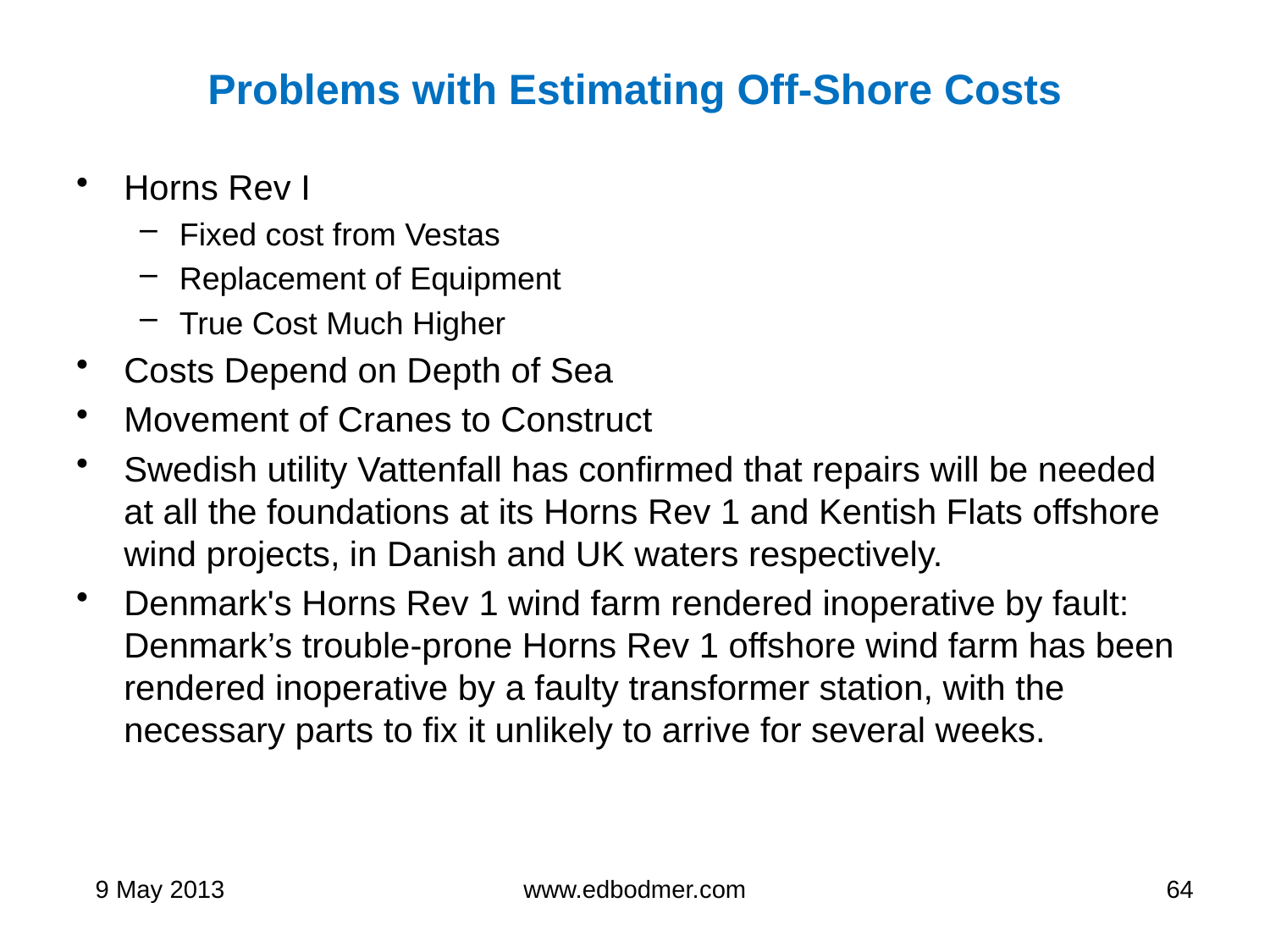

# Problems with Estimating Off-Shore Costs
Horns Rev I
Fixed cost from Vestas
Replacement of Equipment
True Cost Much Higher
Costs Depend on Depth of Sea
Movement of Cranes to Construct
Swedish utility Vattenfall has confirmed that repairs will be needed at all the foundations at its Horns Rev 1 and Kentish Flats offshore wind projects, in Danish and UK waters respectively.
Denmark's Horns Rev 1 wind farm rendered inoperative by fault: Denmark’s trouble-prone Horns Rev 1 offshore wind farm has been rendered inoperative by a faulty transformer station, with the necessary parts to fix it unlikely to arrive for several weeks.

9 May 2013
www.edbodmer.com
64